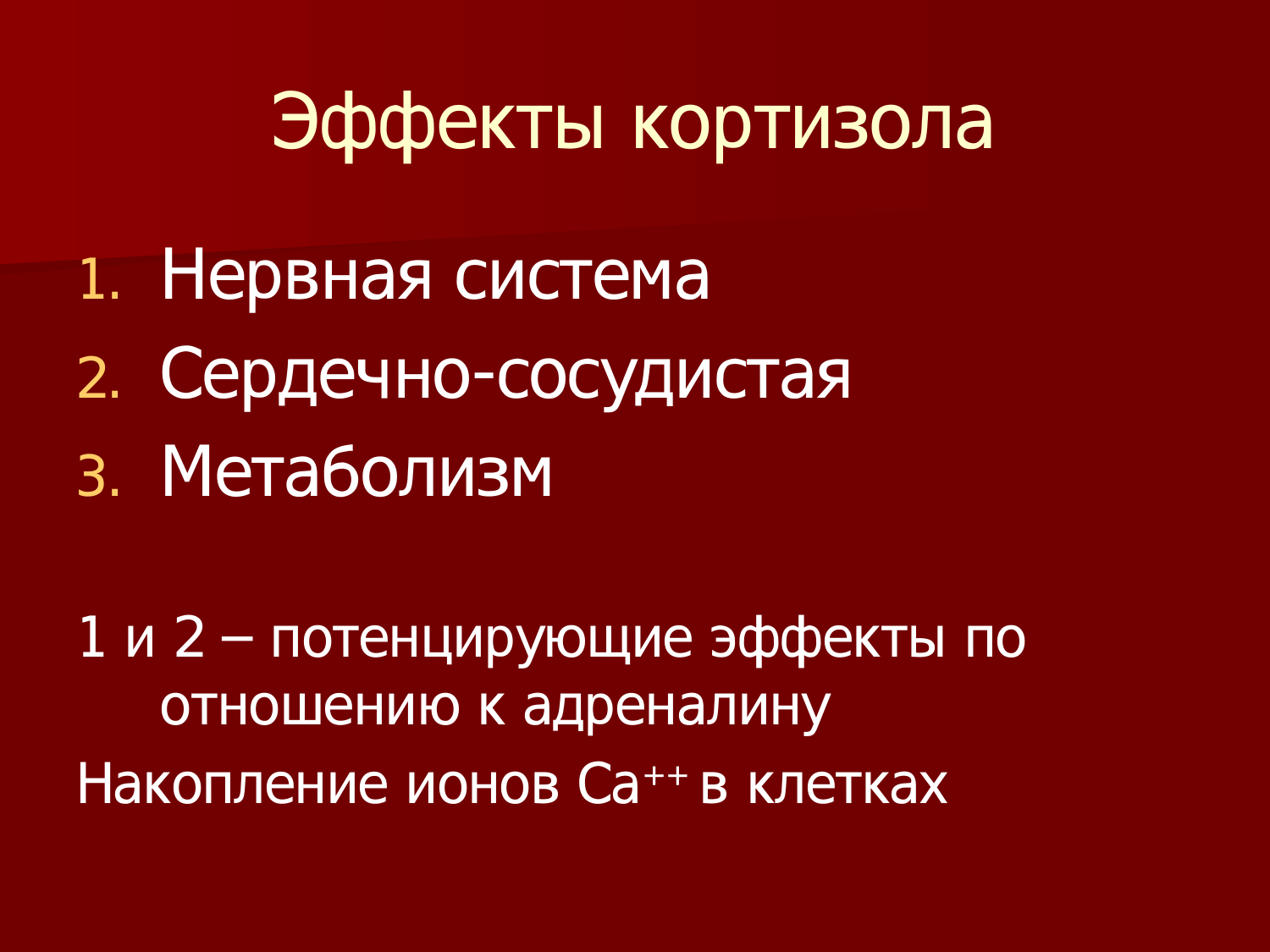

# Эффекты кортизола
Нервная система
Сердечно-сосудистая
Метаболизм

1 и 2 – потенцирующие эффекты по отношению к адреналину
Накопление ионов Са++ в клетках